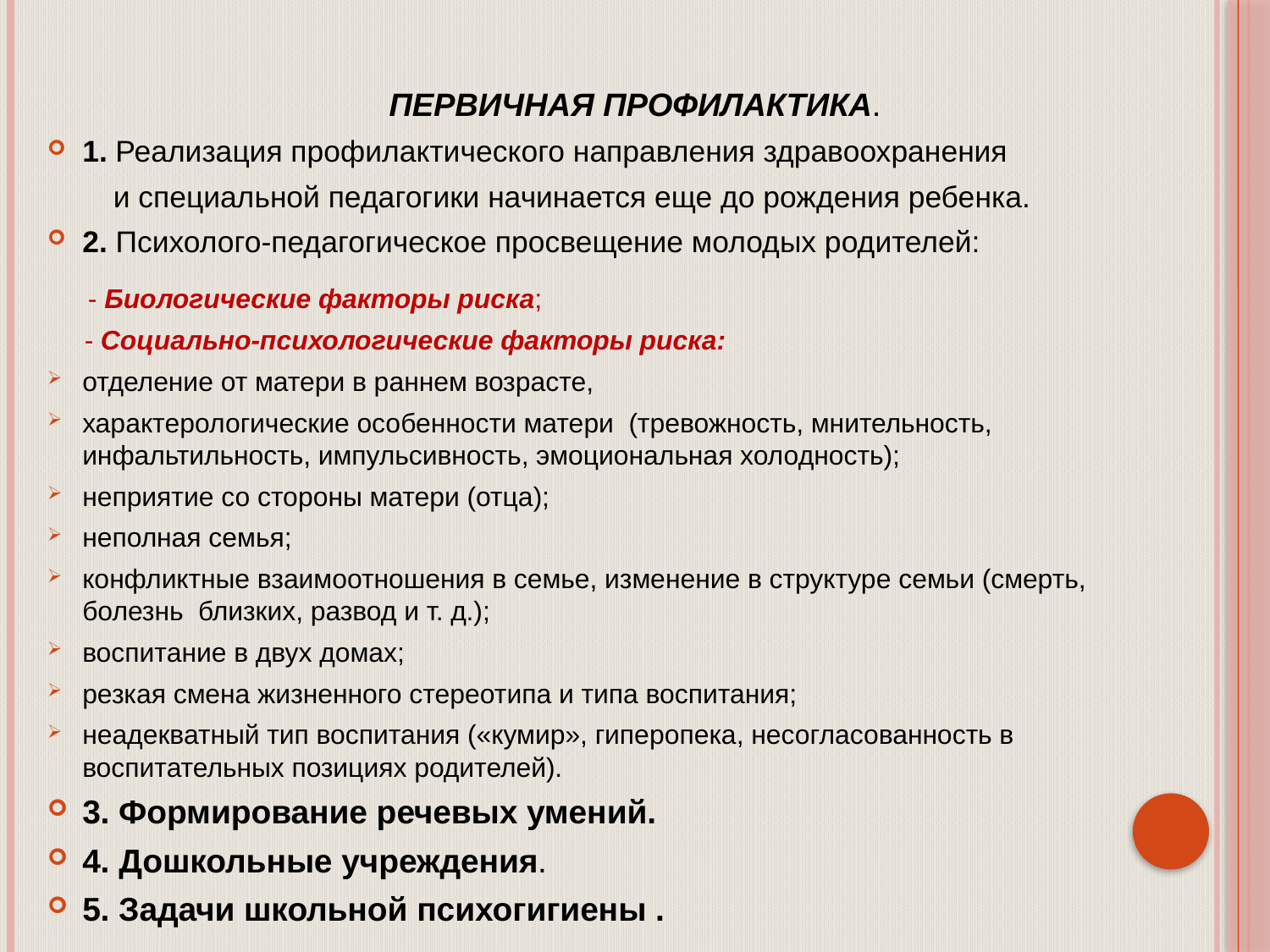

# Первичная профилактика.
1. Реализация профилактического направления здравоохранения
        и специальной педагогики начинается еще до рождения ребенка.
2. Психолого-педагогическое просвещение молодых родителей:
            - Биологические факторы риска;
     - Социально-психологические факторы риска:
отделение от матери в раннем возрасте,
характерологические особенности матери  (тревожность, мнительность, инфальтильность, импульсивность, эмоциональная холодность);
неприятие со стороны матери (отца);
неполная семья;
конфликтные взаимоотношения в семье, изменение в структуре семьи (смерть, болезнь  близких, развод и т. д.);
воспитание в двух домах;
резкая смена жизненного стереотипа и типа воспитания;
неадекватный тип воспитания («кумир», гиперопека, несогласованность в воспитательных позициях родителей).
3. Формирование речевых умений.
4. Дошкольные учреждения.
5. Задачи школьной психогигиены .